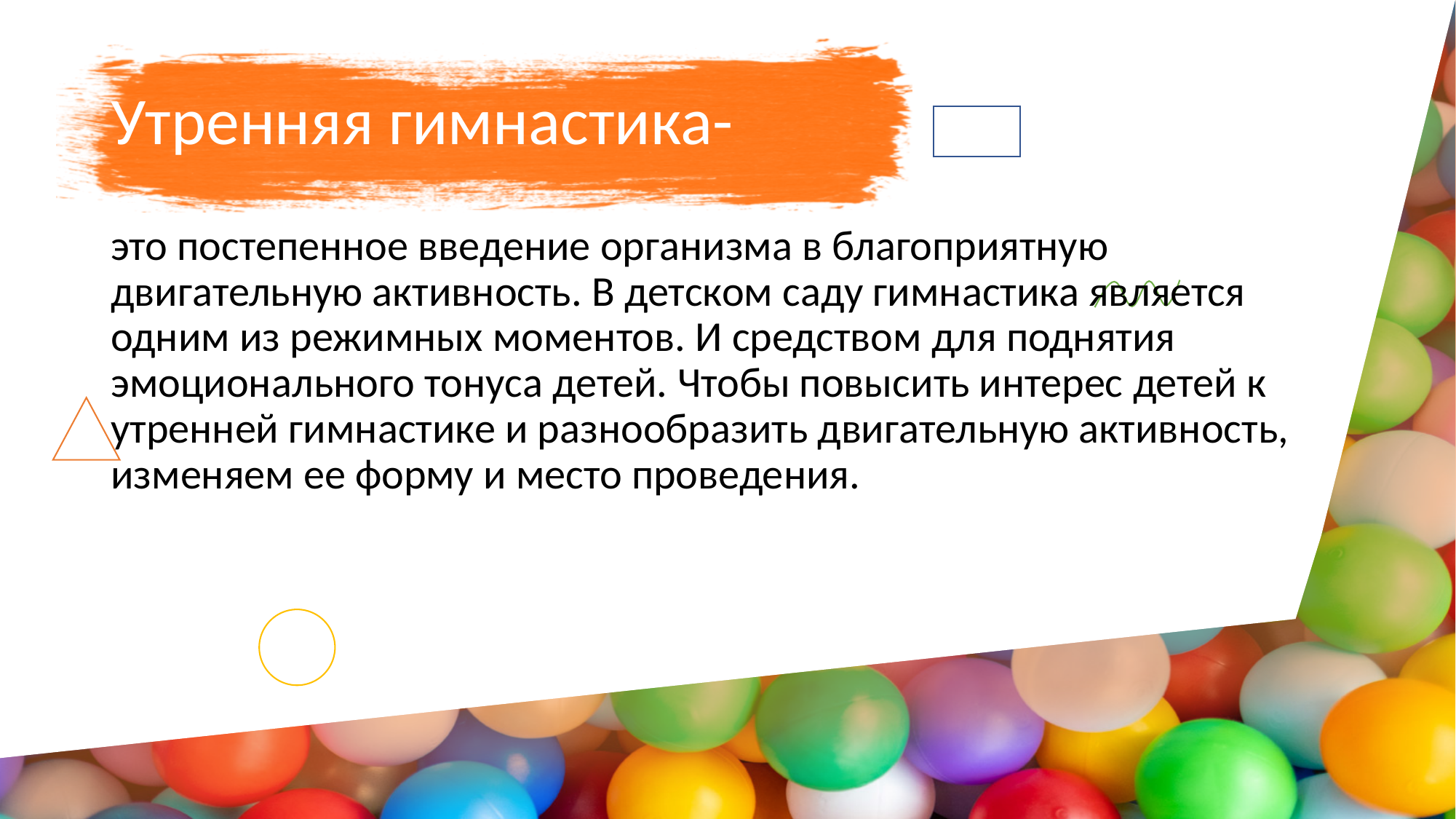

# Утренняя гимнастика-
это постепенное введение организма в благоприятную двигательную активность. В детском саду гимнастика является одним из режимных моментов. И средством для поднятия эмоционального тонуса детей. Чтобы повысить интерес детей к утренней гимнастике и разнообразить двигательную активность, изменяем ее форму и место проведения.